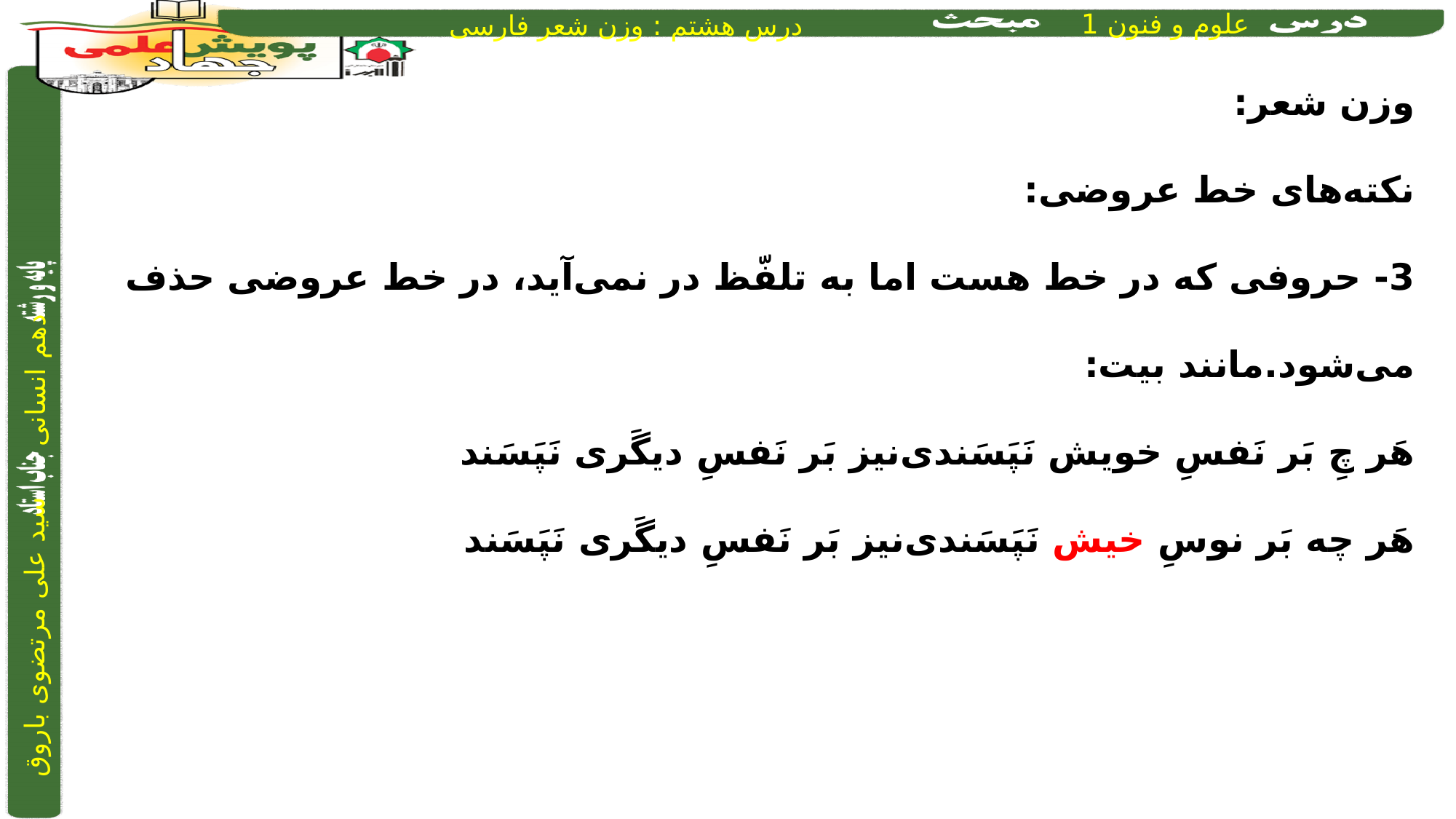

وزن شعر:
نکته‌های خط عروضی:
3- حروفی که در خط هست اما به تلفّظ در نمی‌آید، در خط عروضی حذف می‌شود.مانند بیت:
هَر چِ بَر نَفسِ خویش نَپَسَندی	نیز بَر نَفسِ دیگَری نَپَسَند
هَر چه بَر نوسِ خیش نَپَسَندی	نیز بَر نَفسِ دیگَری نَپَسَند